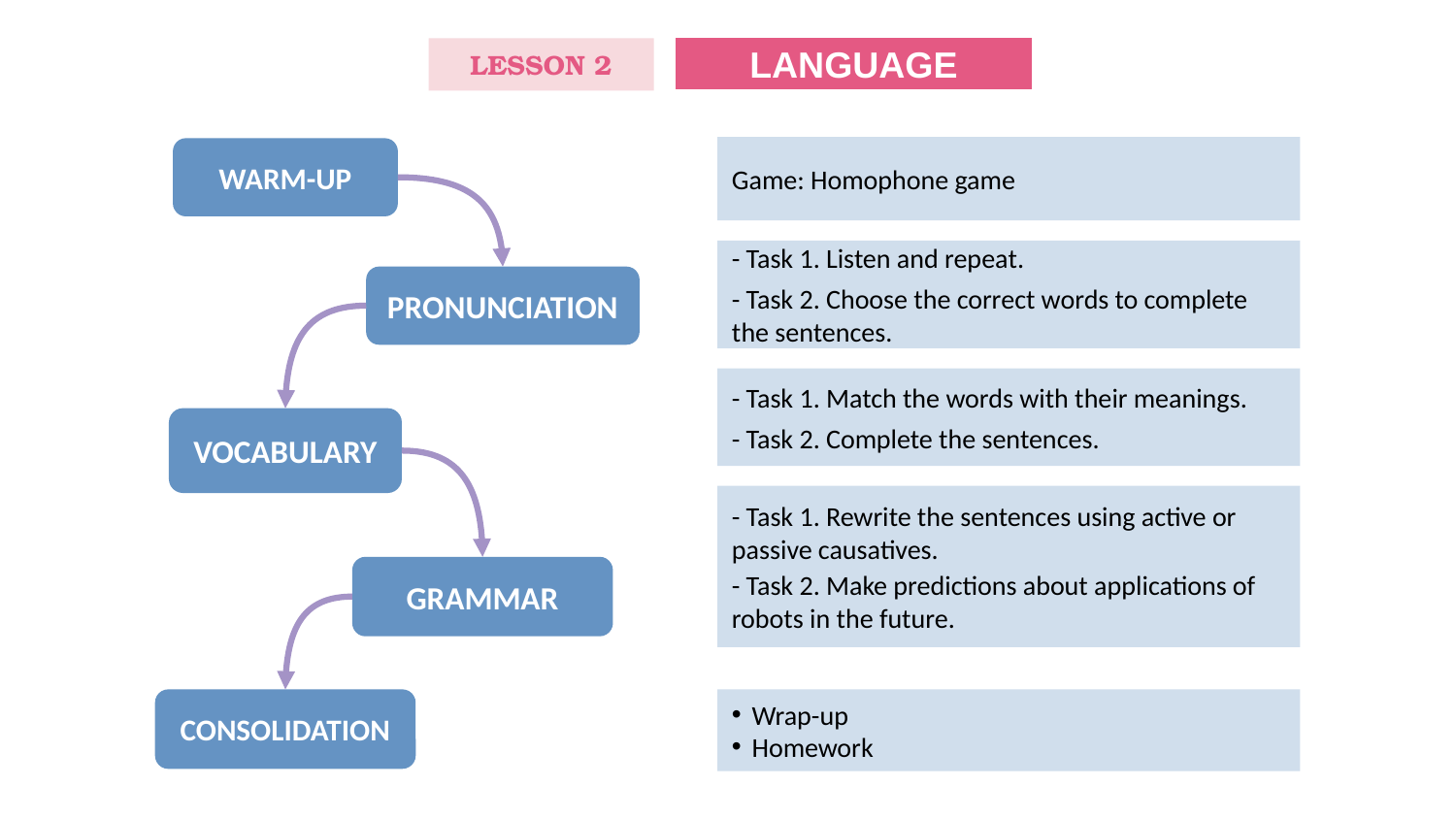

LANGUAGE
LESSON 2
Game: Homophone game
WARM-UP
- Task 1. Listen and repeat.
- Task 2. Choose the correct words to complete the sentences.
PRONUNCIATION
- Task 1. Match the words with their meanings.
- Task 2. Complete the sentences.
VOCABULARY
- Task 1. Rewrite the sentences using active or passive causatives.
- Task 2. Make predictions about applications of robots in the future.
GRAMMAR
CONSOLIDATION
Wrap-up
Homework